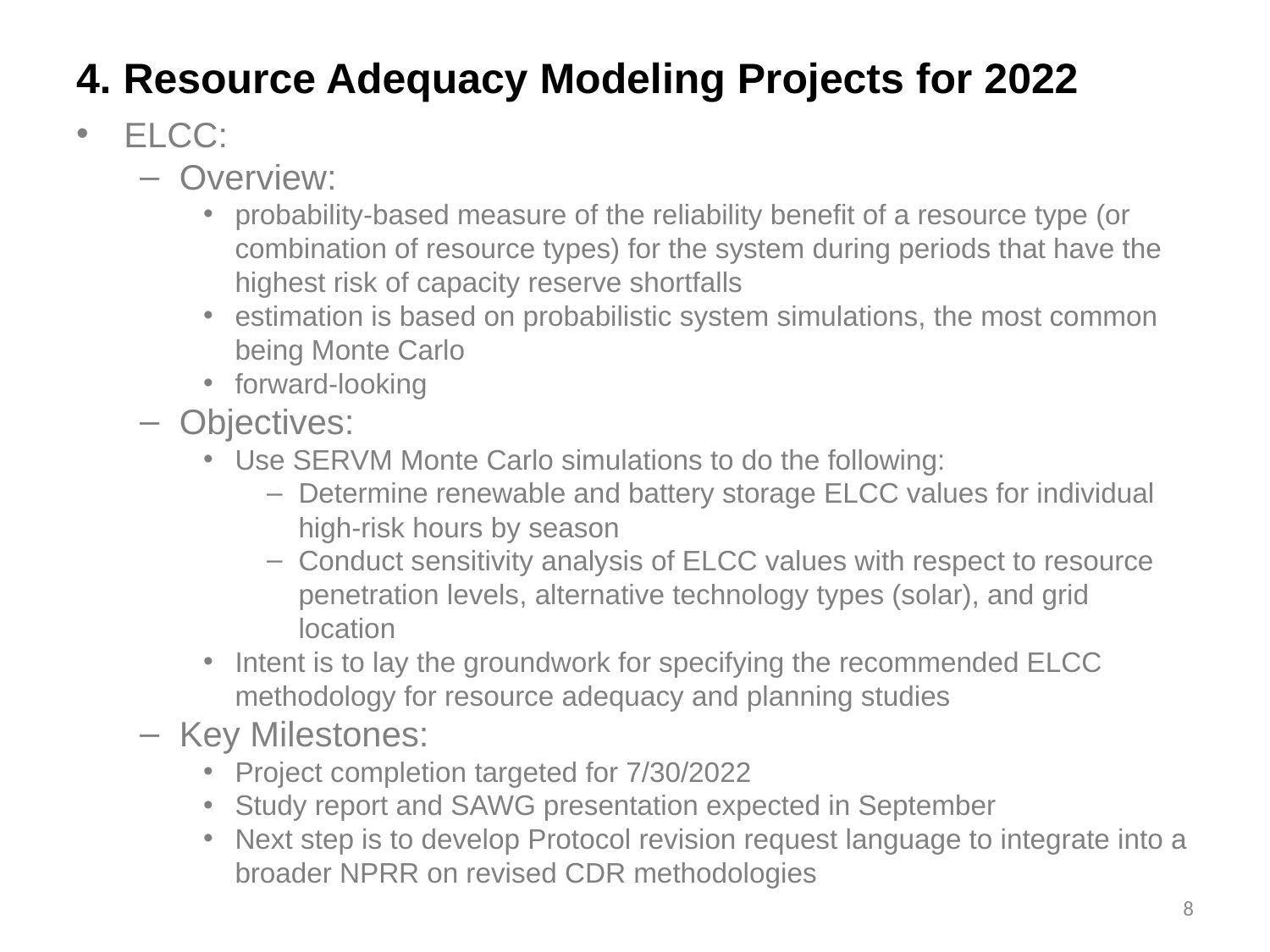

# 4. Resource Adequacy Modeling Projects for 2022
ELCC:
Overview:
probability-based measure of the reliability benefit of a resource type (or combination of resource types) for the system during periods that have the highest risk of capacity reserve shortfalls
estimation is based on probabilistic system simulations, the most common being Monte Carlo
forward-looking
Objectives:
Use SERVM Monte Carlo simulations to do the following:
Determine renewable and battery storage ELCC values for individual high-risk hours by season
Conduct sensitivity analysis of ELCC values with respect to resource penetration levels, alternative technology types (solar), and grid location
Intent is to lay the groundwork for specifying the recommended ELCC methodology for resource adequacy and planning studies
Key Milestones:
Project completion targeted for 7/30/2022
Study report and SAWG presentation expected in September
Next step is to develop Protocol revision request language to integrate into a broader NPRR on revised CDR methodologies

8